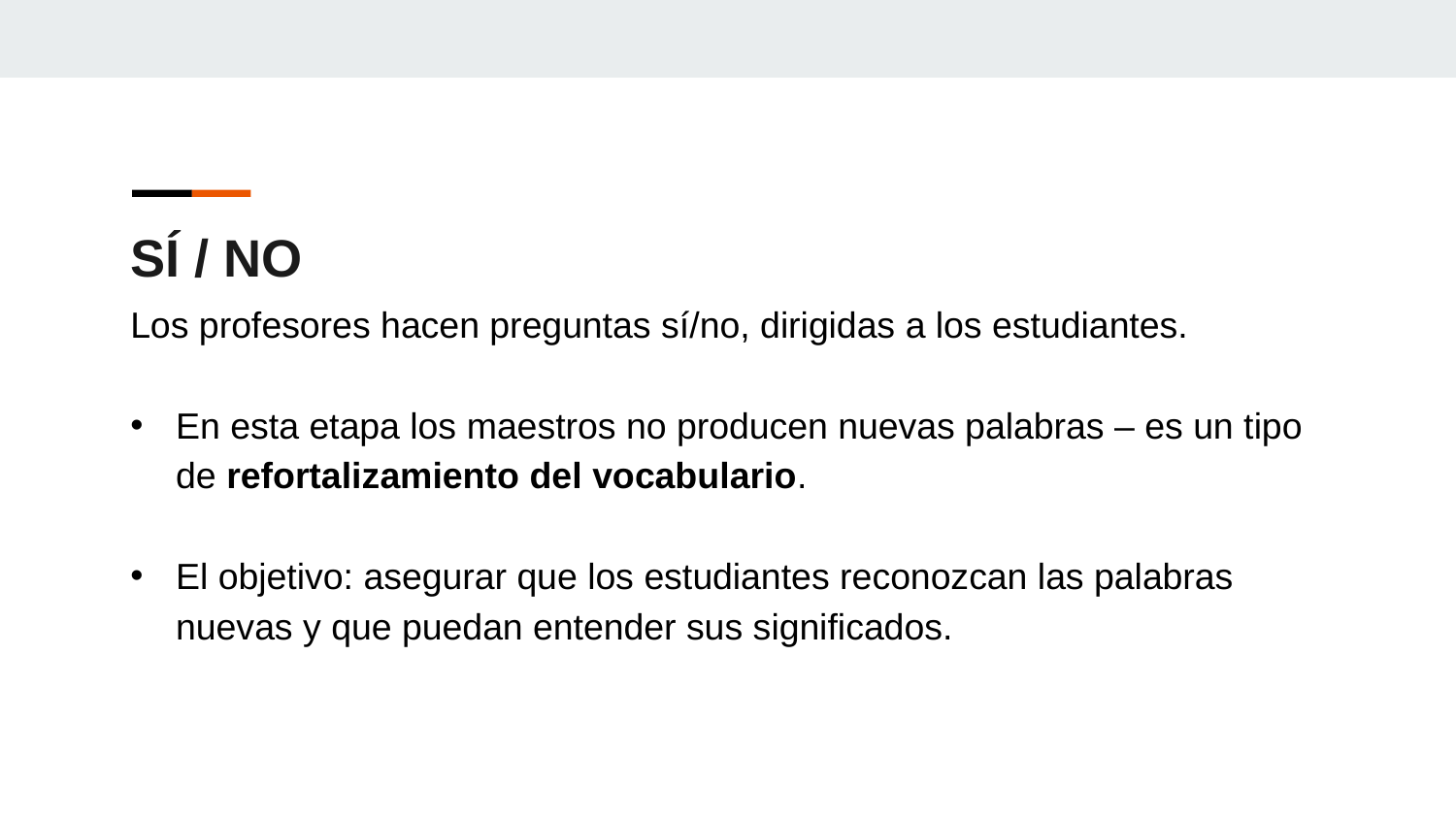

SÍ / NO
Los profesores hacen preguntas sí/no, dirigidas a los estudiantes.

En esta etapa los maestros no producen nuevas palabras – es un tipo de refortalizamiento del vocabulario.

El objetivo: asegurar que los estudiantes reconozcan las palabras nuevas y que puedan entender sus significados.